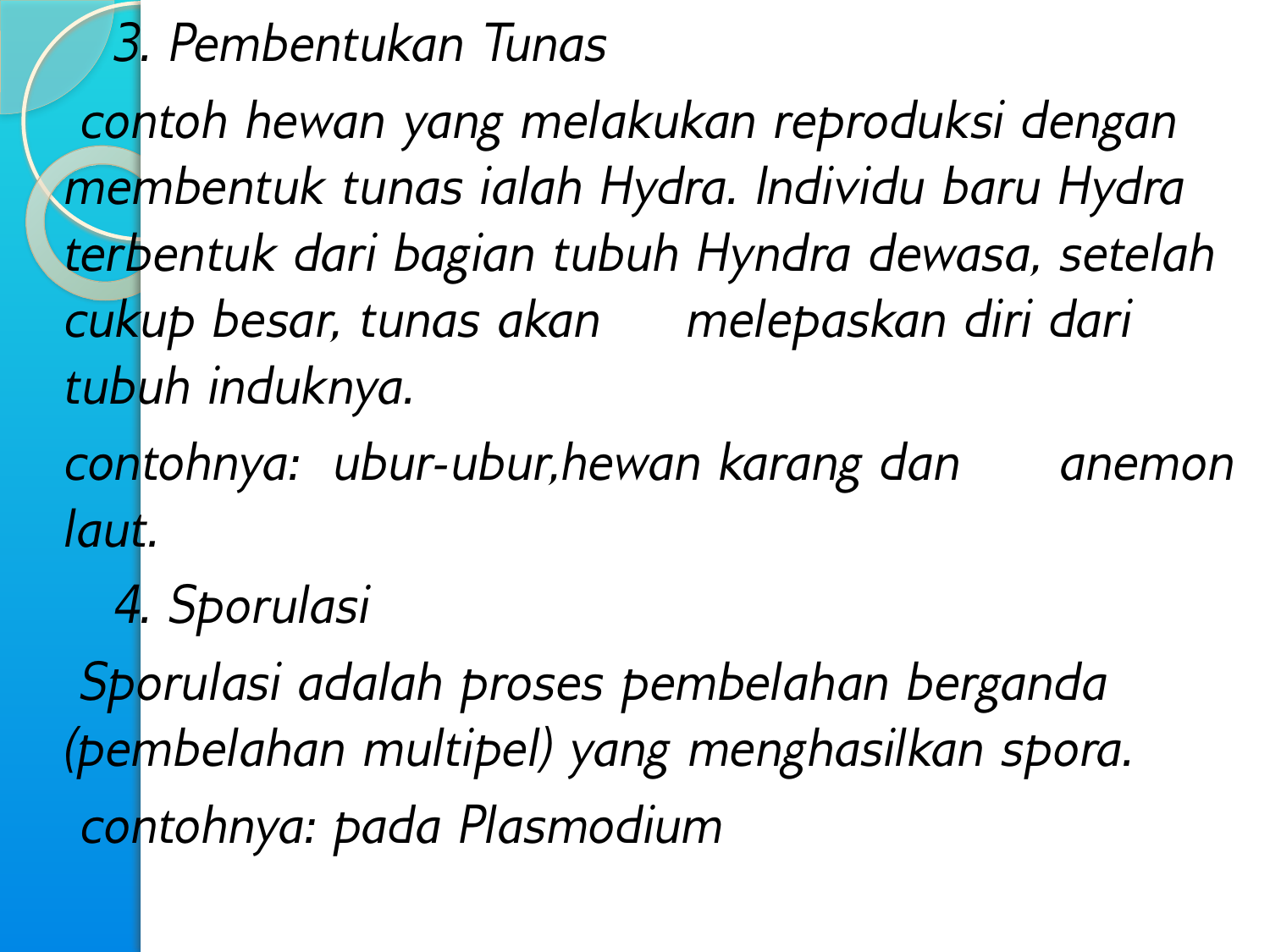

3. Pembentukan Tunas
		 contoh hewan yang melakukan reproduksi dengan membentuk tunas ialah Hydra. Individu baru Hydra 	terbentuk dari bagian tubuh Hyndra dewasa, setelah cukup besar, tunas akan 	melepaskan diri dari tubuh induknya.
		contohnya:  ubur-ubur,hewan karang dan 	anemon laut.
	   4. Sporulasi
		 Sporulasi adalah proses pembelahan berganda (pembelahan multipel) yang menghasilkan spora.
		 contohnya: pada Plasmodium